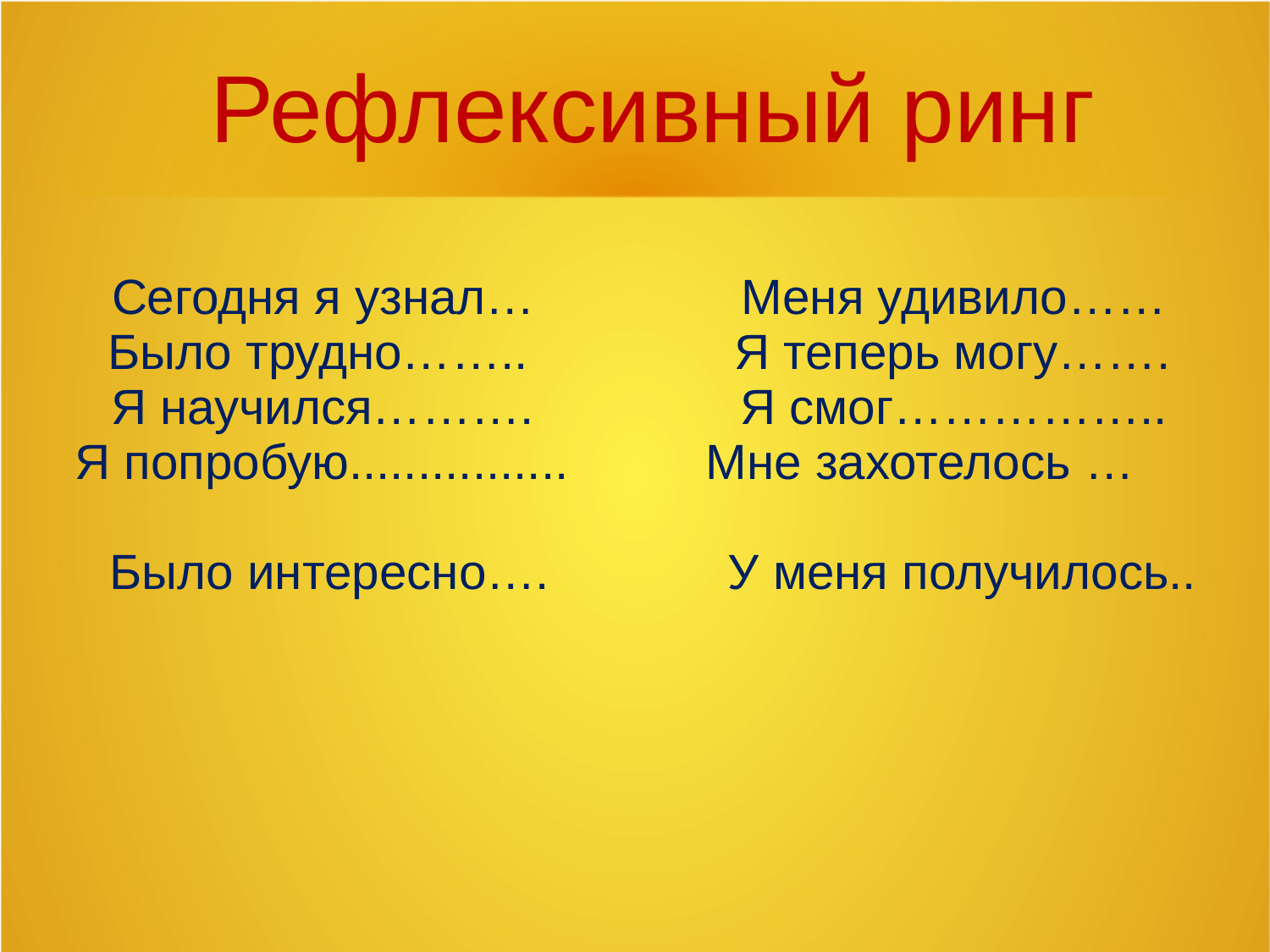

# Рефлексивный ринг Сегодня я узнал…               Меня удивило…… Было трудно……..               Я теперь могу……. Я научился……….               Я смог…………….. Я попробую................          Мне захотелось … Было интересно….             У меня получилось..